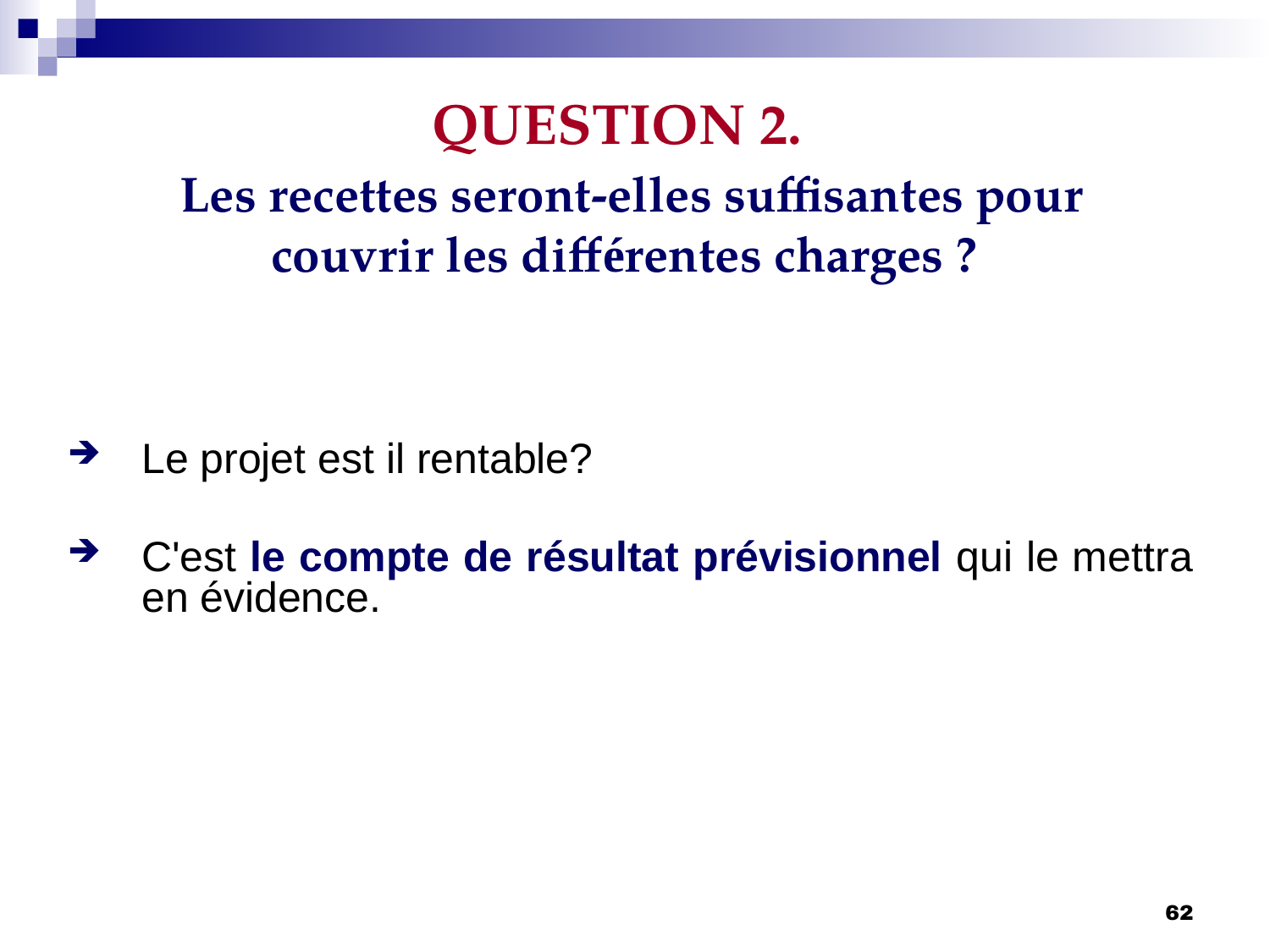

# QUESTION 2. Les recettes seront-elles suffisantes pour couvrir les différentes charges ?

Le projet est il rentable?

C'est le compte de résultat prévisionnel qui le mettra en évidence.
62